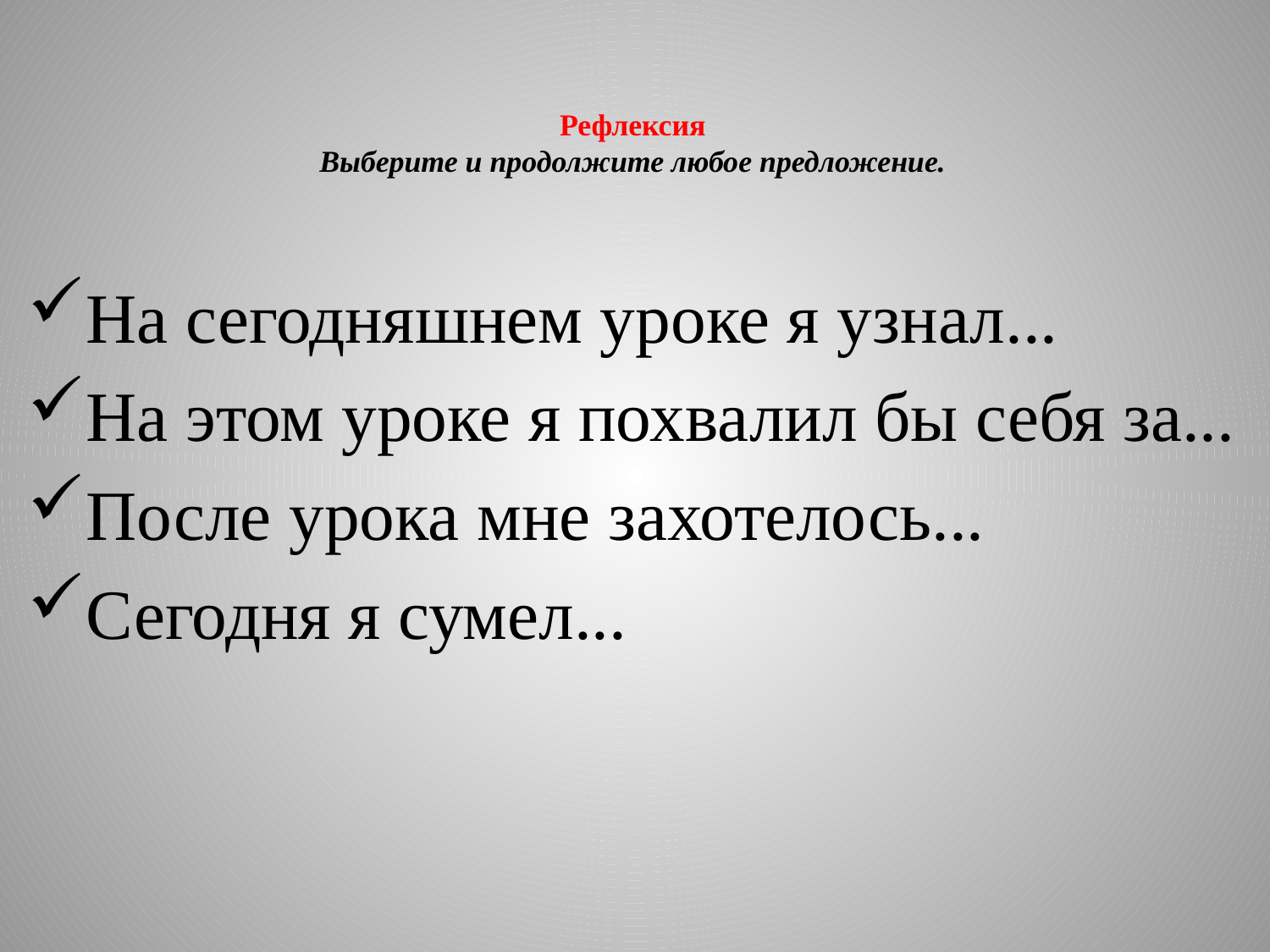

# Рефлексия Выберите и продолжите любое предложение.
На сегодняшнем уроке я узнал...
На этом уроке я похвалил бы себя за...
После урока мне захотелось...
Сегодня я сумел...